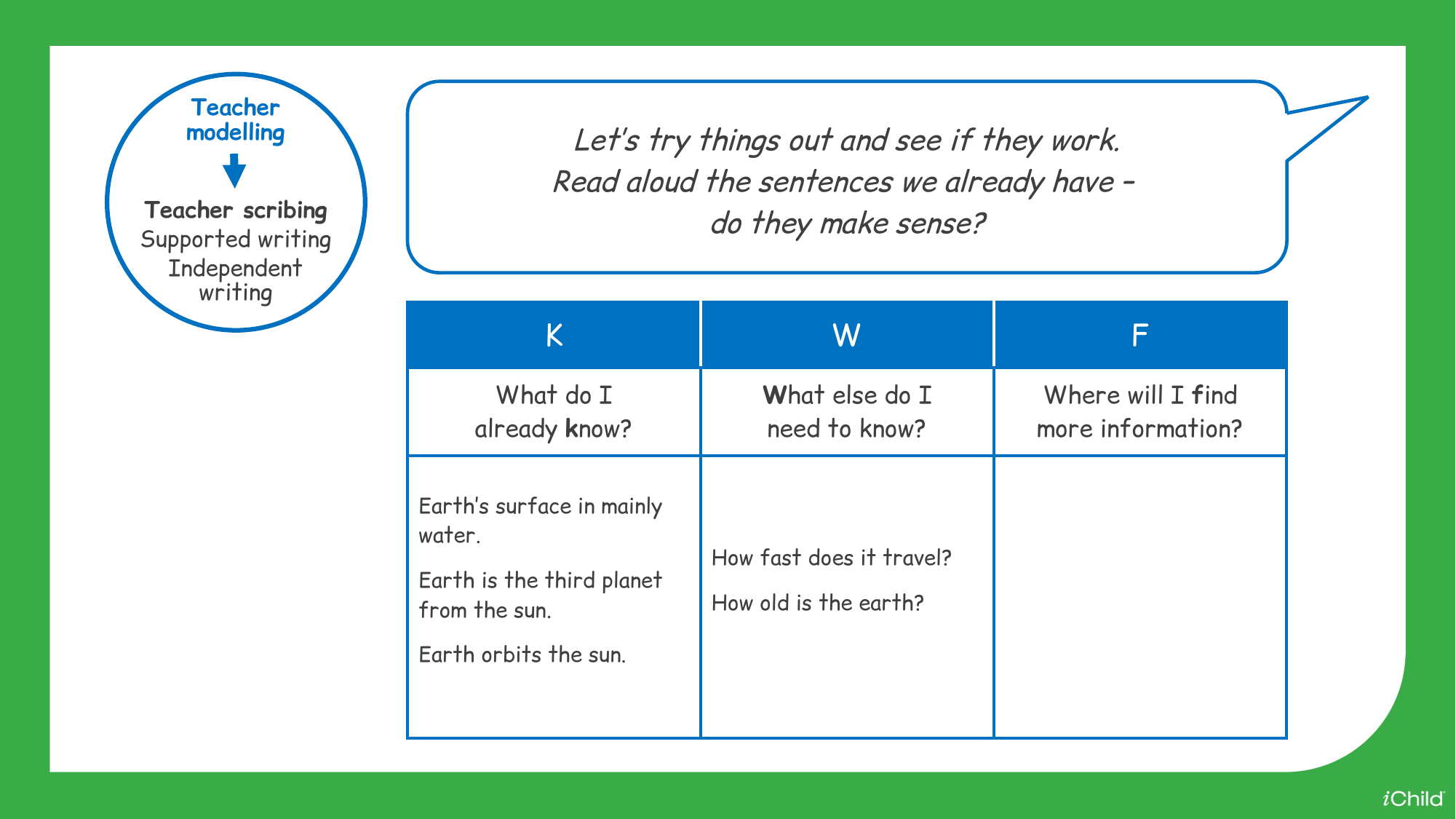

Teacher modelling
Teacher scribing
Supported writing
Independent writing
Let’s try things out and see if they work.
Read aloud the sentences we already have –
do they make sense?
| K | W | F |
| --- | --- | --- |
| What do I already know? | What else do I need to know? | Where will I find more information? |
| Earth’s surface in mainly water. Earth is the third planet from the sun. Earth orbits the sun. | How fast does it travel? How old is the earth? |  |